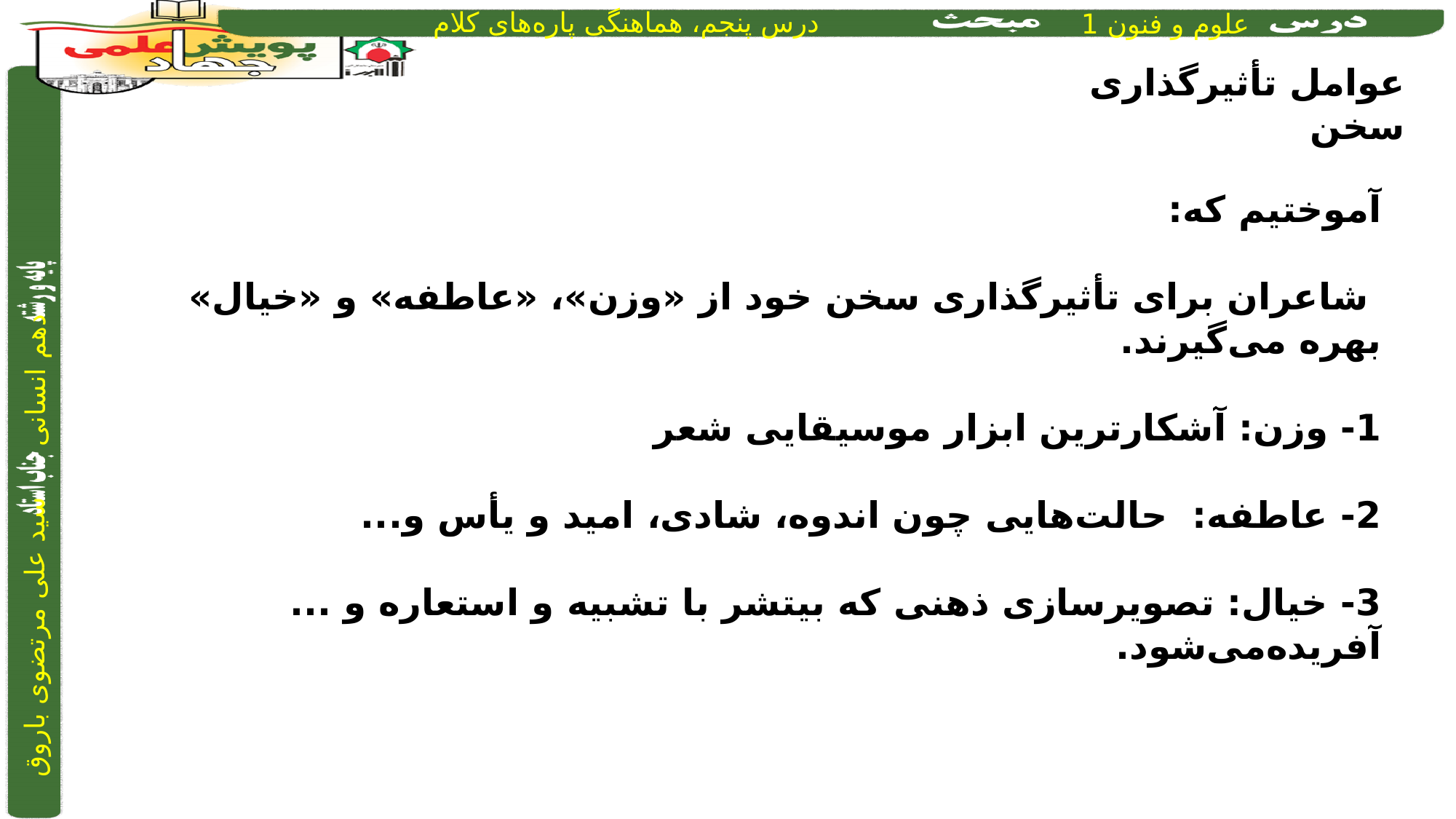

عوامل تأثیرگذاری سخن
آموختیم که:

 شاعران برای تأثیرگذاری سخن خود از «وزن»، «عاطفه» و «خیال» بهره می‌گیرند.

1- وزن: آشکارترین ابزار موسیقایی شعر

2- عاطفه:  حالت‌هایی چون اندوه، شادی، امید و یأس و...

3- خیال: تصویرسازی ذهنی که بیتشر با تشبیه و استعاره و ... آفریده‌می‌شود.